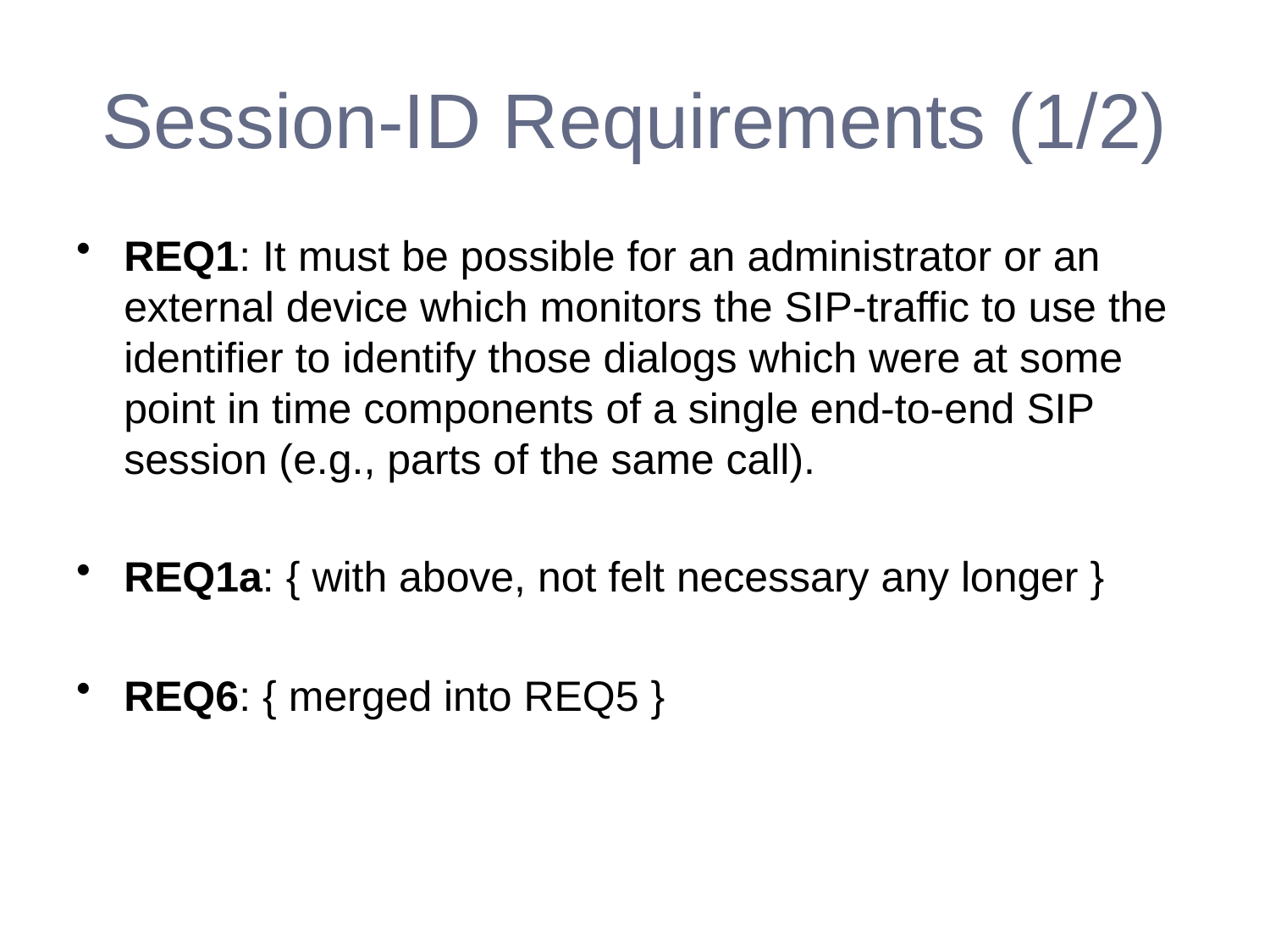

# Session-ID Requirements (1/2)
REQ1: It must be possible for an administrator or an external device which monitors the SIP-traffic to use the identifier to identify those dialogs which were at some point in time components of a single end-to-end SIP session (e.g., parts of the same call).

REQ1a: { with above, not felt necessary any longer }

REQ6: { merged into REQ5 }